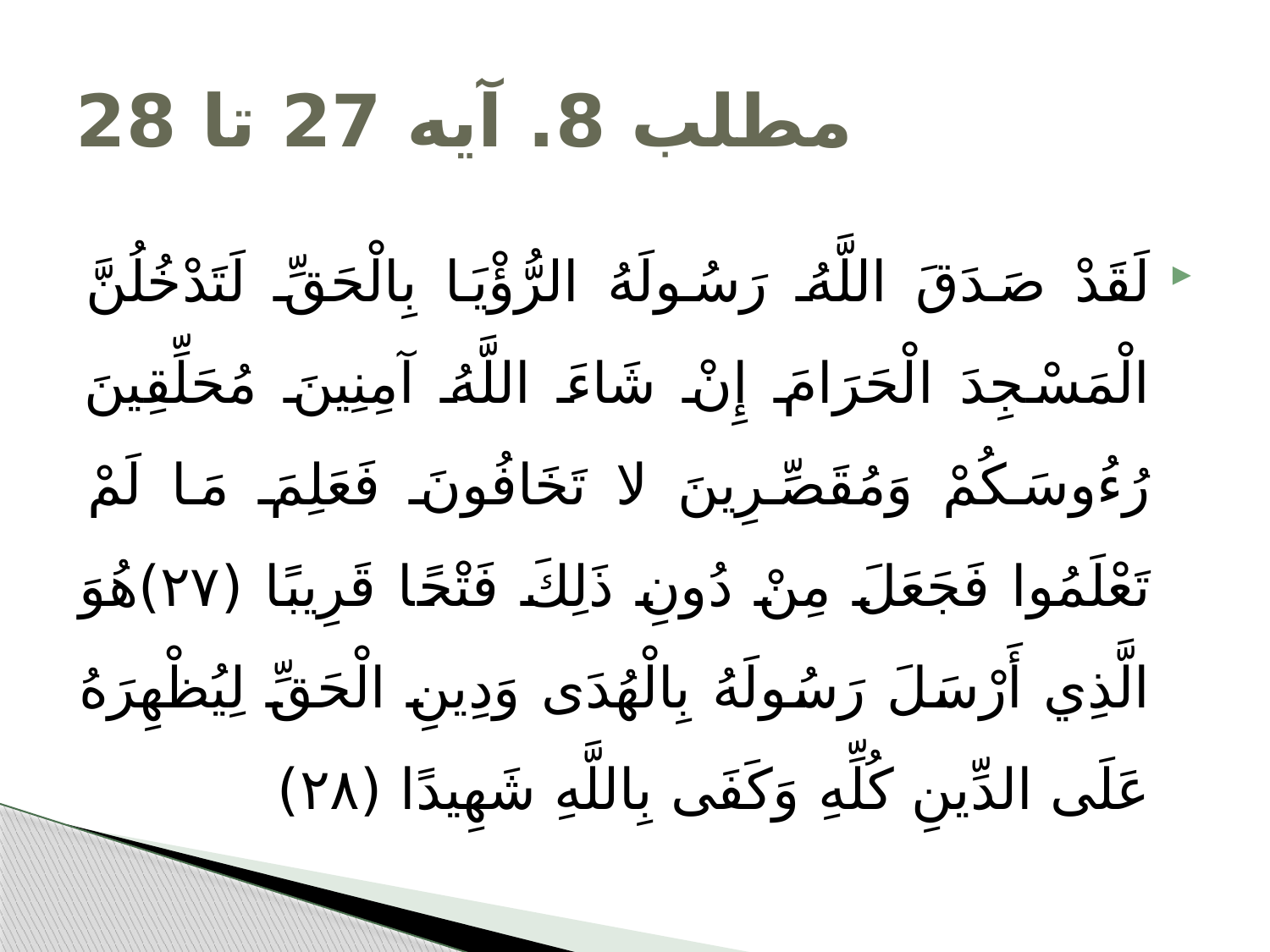

# مطلب 8. آیه 27 تا 28
لَقَدْ صَدَقَ اللَّهُ رَسُولَهُ الرُّؤْيَا بِالْحَقِّ لَتَدْخُلُنَّ الْمَسْجِدَ الْحَرَامَ إِنْ شَاءَ اللَّهُ آمِنِينَ مُحَلِّقِينَ رُءُوسَكُمْ وَمُقَصِّرِينَ لا تَخَافُونَ فَعَلِمَ مَا لَمْ تَعْلَمُوا فَجَعَلَ مِنْ دُونِ ذَلِكَ فَتْحًا قَرِيبًا (٢٧)هُوَ الَّذِي أَرْسَلَ رَسُولَهُ بِالْهُدَى وَدِينِ الْحَقِّ لِيُظْهِرَهُ عَلَى الدِّينِ كُلِّهِ وَكَفَى بِاللَّهِ شَهِيدًا (٢٨)